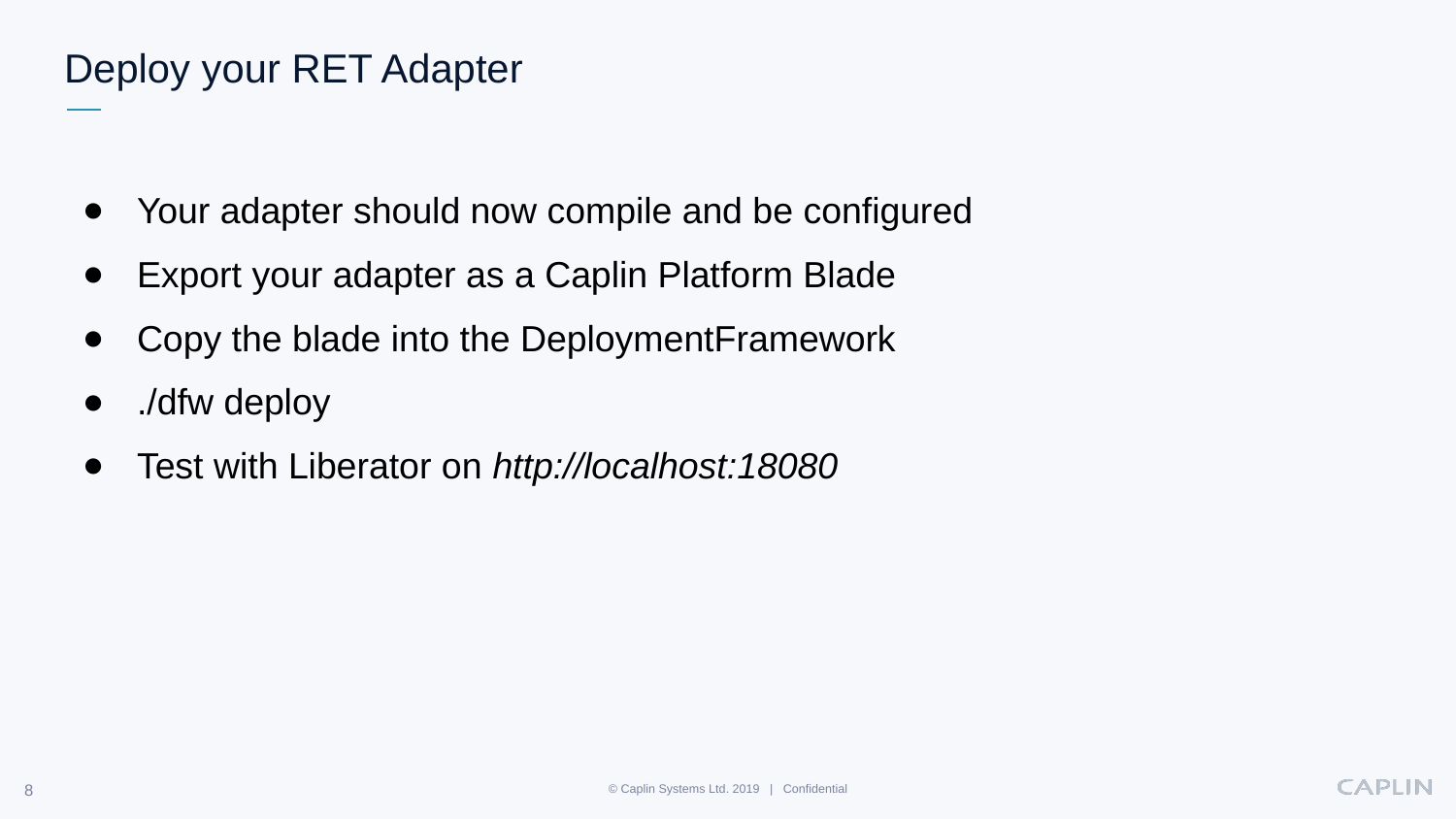

# Deploy your RET Adapter
Your adapter should now compile and be configured
Export your adapter as a Caplin Platform Blade
Copy the blade into the DeploymentFramework
./dfw deploy
Test with Liberator on http://localhost:18080